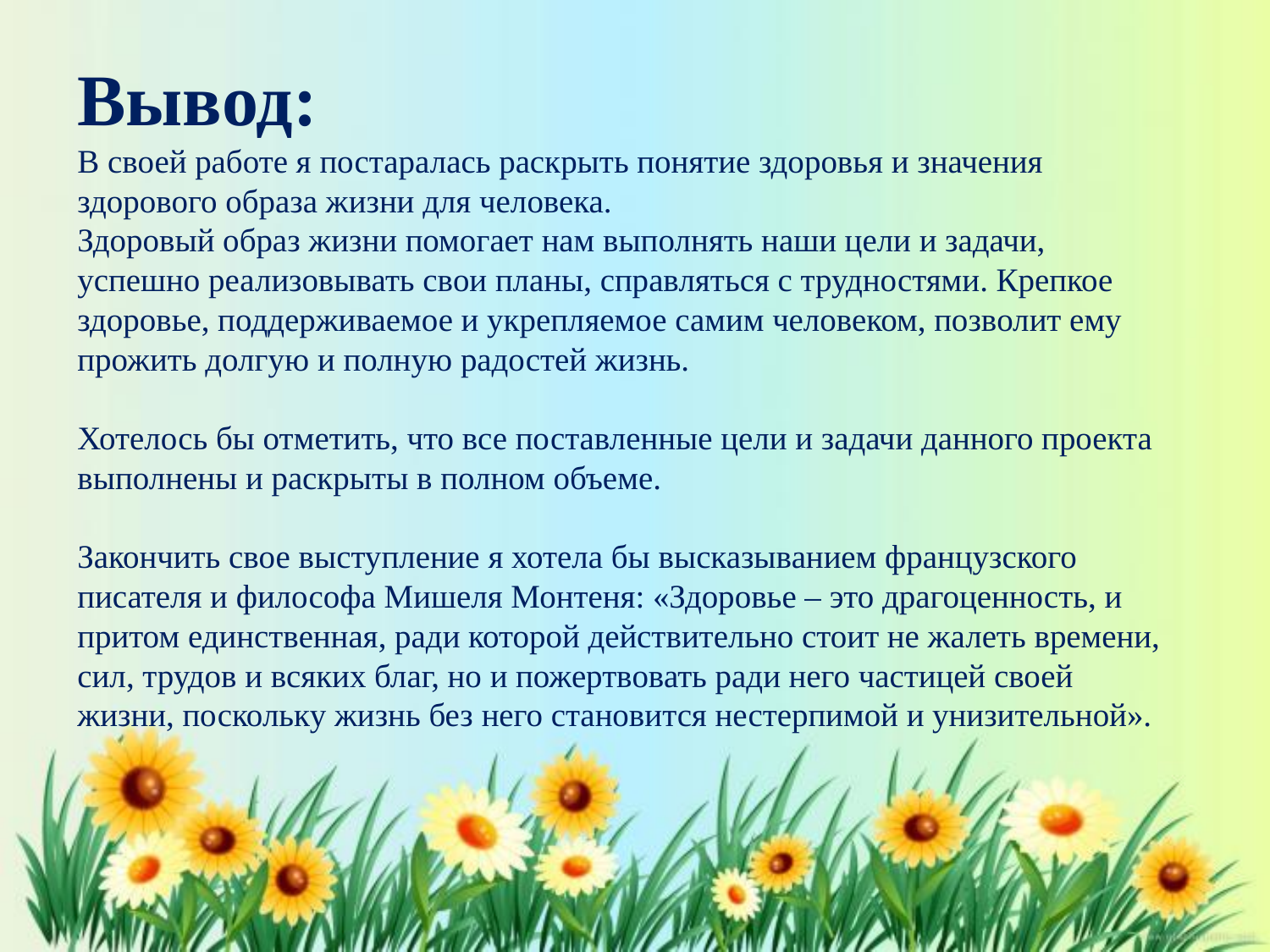

Вывод:
В своей работе я постаралась раскрыть понятие здоровья и значения здорового образа жизни для человека.
Здоровый образ жизни помогает нам выполнять наши цели и задачи, успешно реализовывать свои планы, справляться с трудностями. Крепкое здоровье, поддерживаемое и укрепляемое самим человеком, позволит ему прожить долгую и полную радостей жизнь.

Хотелось бы отметить, что все поставленные цели и задачи данного проекта выполнены и раскрыты в полном объеме.

Закончить свое выступление я хотела бы высказыванием французского писателя и философа Мишеля Монтеня: «Здоровье – это драгоценность, и притом единственная, ради которой действительно стоит не жалеть времени, сил, трудов и всяких благ, но и пожертвовать ради него частицей своей жизни, поскольку жизнь без него становится нестерпимой и унизительной».